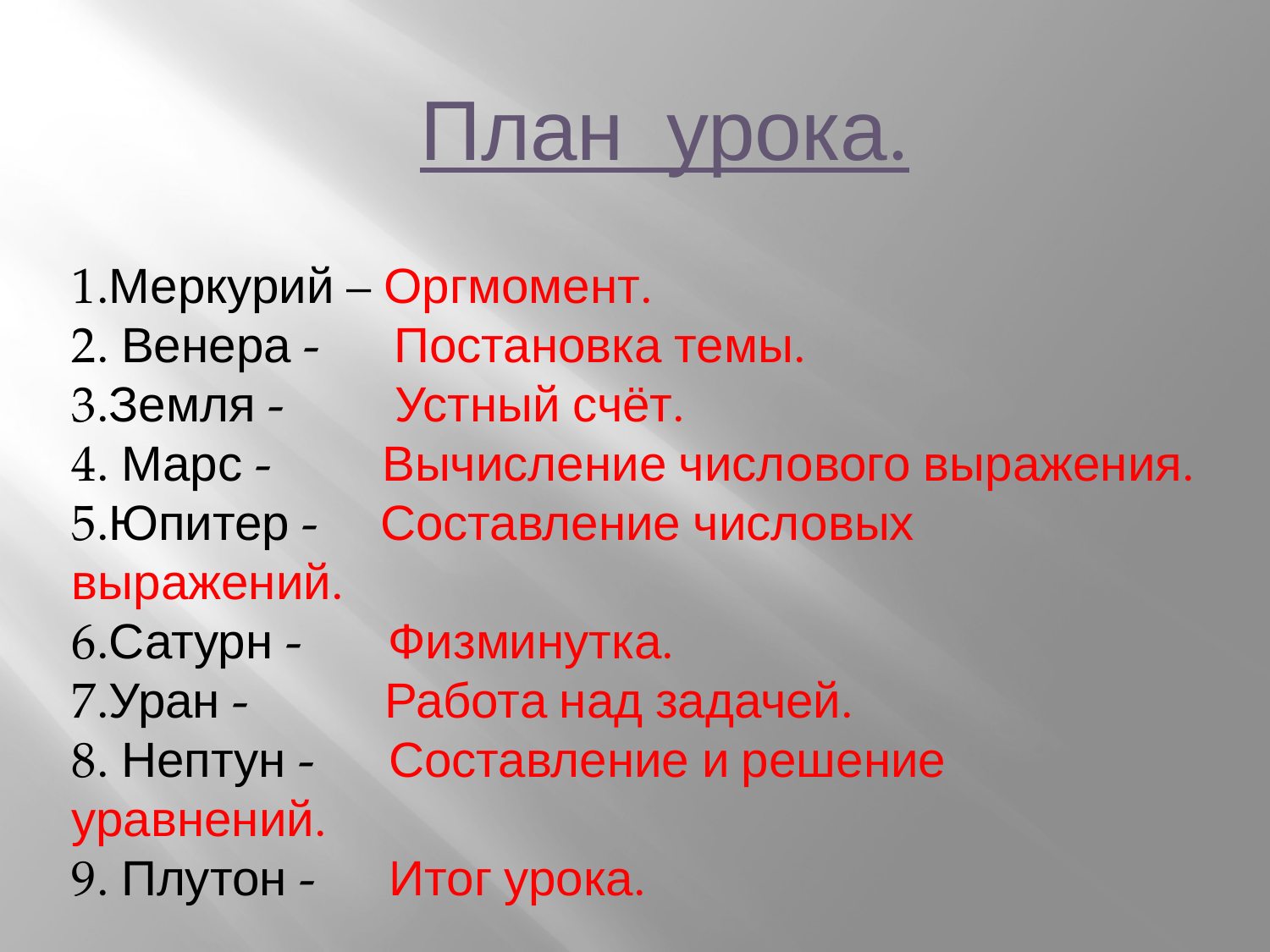

План  урока.
1.Меркурий – Оргмомент.
2. Венера -      Постановка темы.
3.Земля -         Устный счёт.
4. Марс -         Вычисление числового выражения.
5.Юпитер -     Составление числовых выражений.
6.Сатурн -       Физминутка.
7.Уран -           Работа над задачей.
8. Нептун -      Составление и решение уравнений.
9. Плутон -      Итог урока.